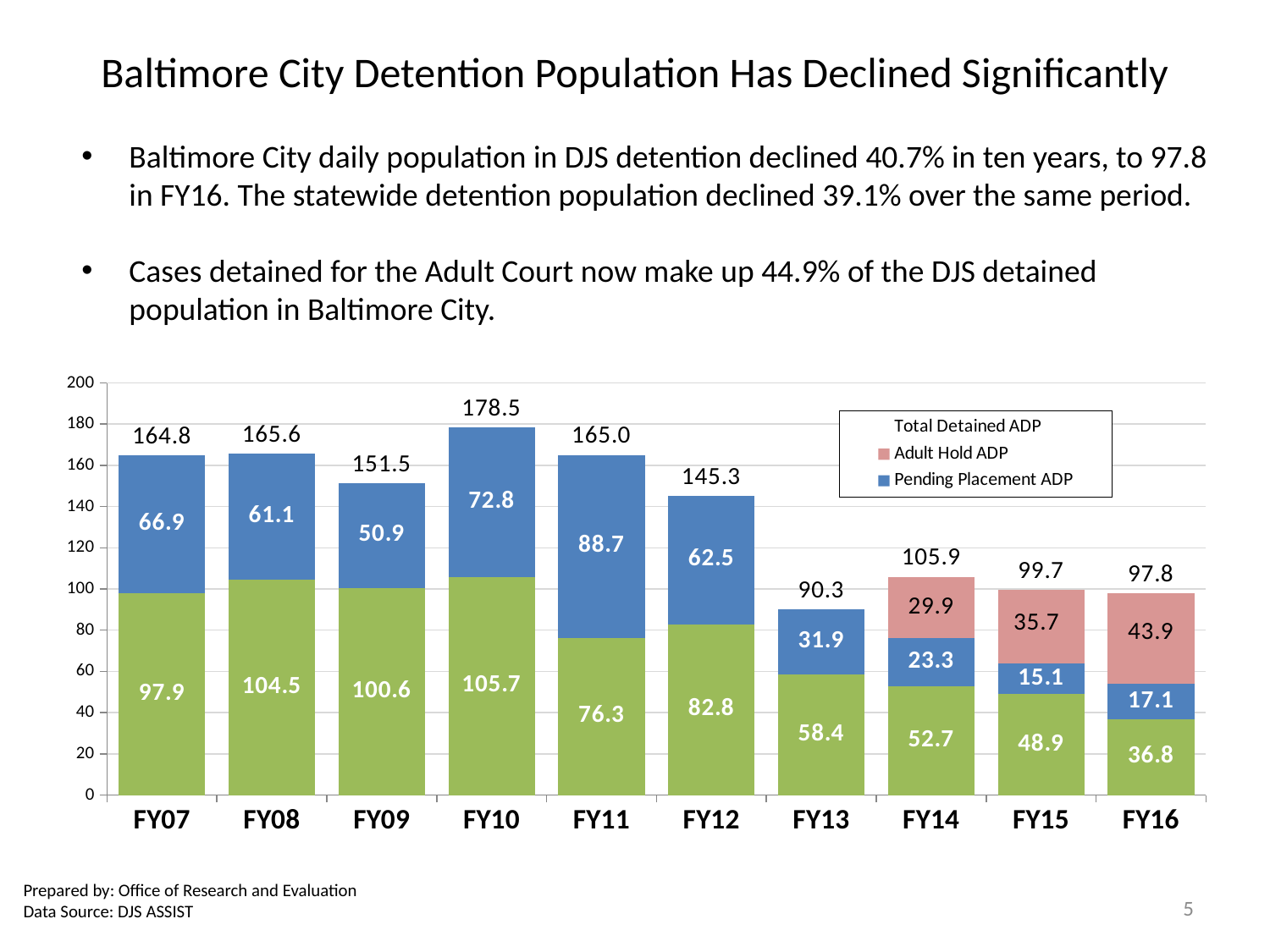

# Baltimore City Detention Population Has Declined Significantly
Baltimore City daily population in DJS detention declined 40.7% in ten years, to 97.8 in FY16. The statewide detention population declined 39.1% over the same period.

Cases detained for the Adult Court now make up 44.9% of the DJS detained population in Baltimore City.

### Chart

| Category | Pre-Disposition ADP | Pending Placement ADP | Adult Hold ADP | Total Detained ADP |
|---|---|---|---|---|
| FY16 | 36.8 | 17.1 | 43.9 | 97.8 |
| FY15 | 48.9 | 15.1 | 35.7 | 99.7 |
| FY14 | 52.7 | 23.3 | 29.9 | 105.9 |
| FY13 | 58.4 | 31.9 | None | 90.3 |
| FY12 | 82.79308211900405 | 62.5 | None | 145.29308211900405 |
| FY11 | 76.30867960426139 | 88.7 | None | 165.00867960426137 |
| FY10 | 105.70226217655846 | 72.8 | None | 178.50226217655847 |
| FY09 | 100.56362252663675 | 50.9 | None | 151.46362252663675 |
| FY08 | 104.52025494672807 | 61.1 | None | 165.62025494672807 |
| FY07 | 97.89657343987841 | 66.9 | None | 164.79657343987842 |
Prepared by: Office of Research and Evaluation
Data Source: DJS ASSIST
5